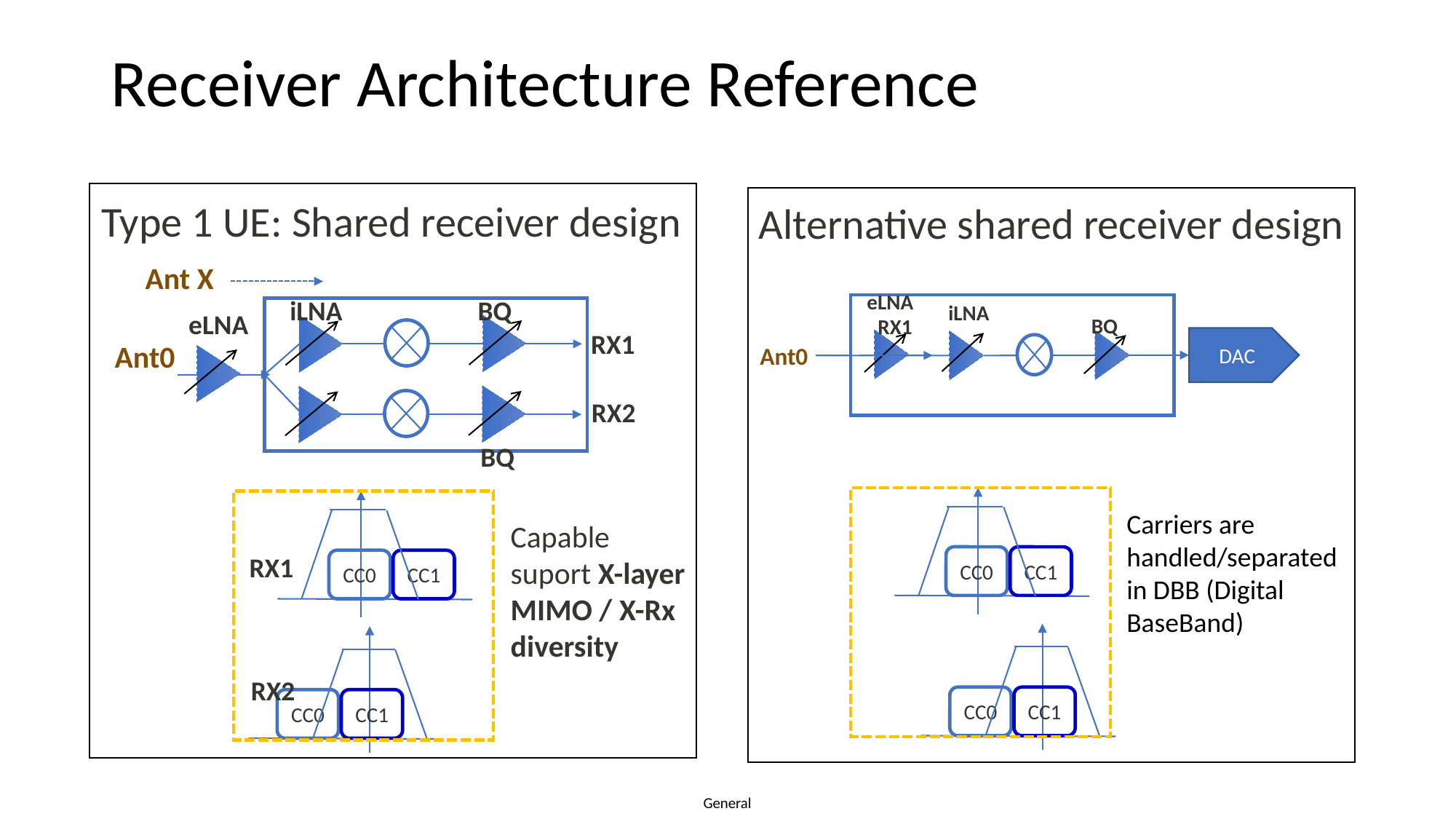

# Receiver Architecture Reference

Type 1 UE: Shared receiver design
Alternative shared receiver design
Ant X
eLNA
iLNA

BQ
RX1
DAC

Ant0

iLNA
BQ

eLNA

BQ
RX1
Ant0
RX2

CC0
CC1

CC0
CC1
Carriers are handled/separated in DBB (Digital BaseBand)
Capable suport X-layer MIMO / X-Rx diversity
RX1
CC0
CC1
CC0
CC1
RX2